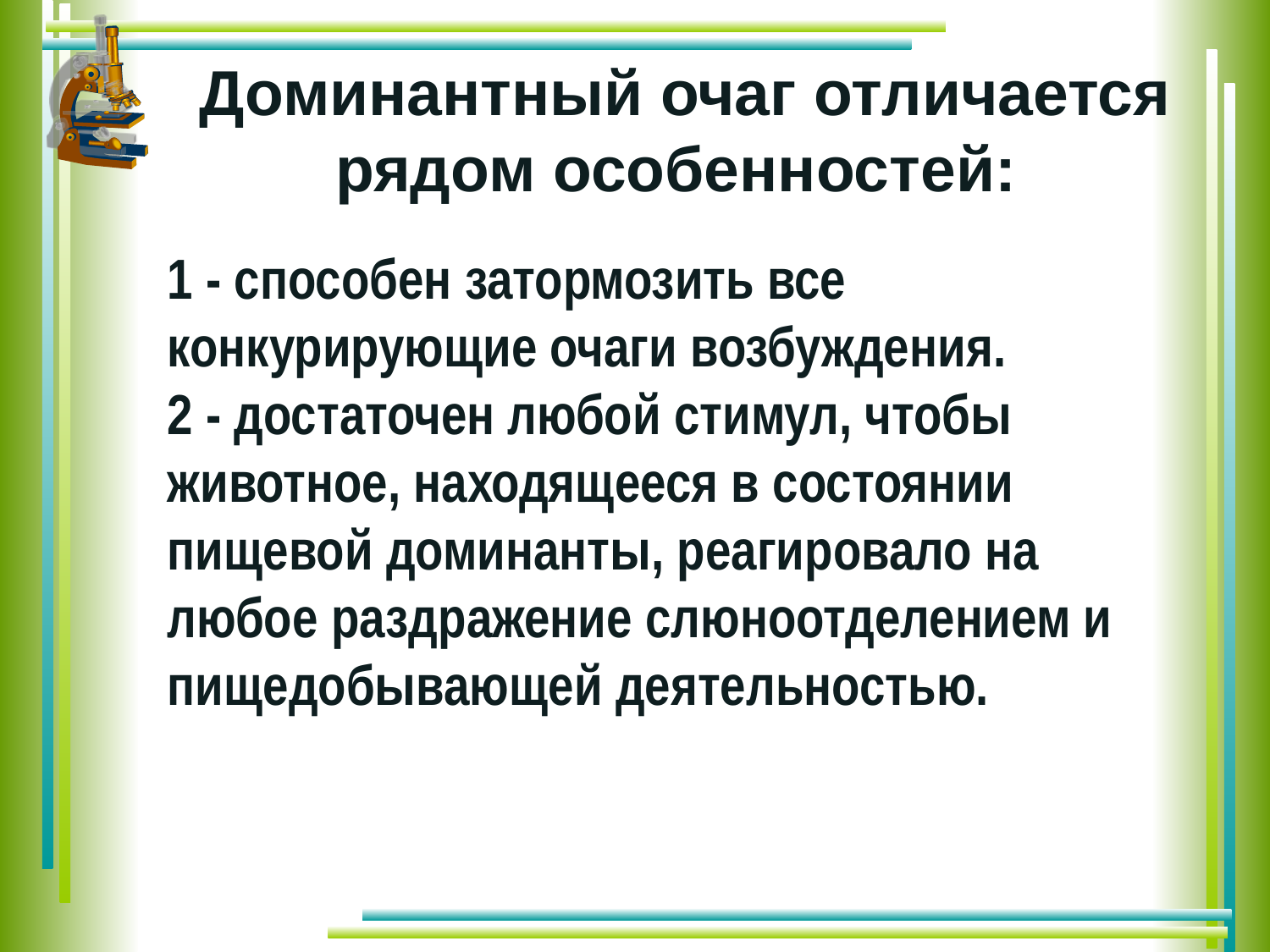

Доминантный очаг отличается рядом особенностей:

1 - способен затормозить все конкурирующие очаги возбуждения.
2 - достаточен любой стимул, чтобы животное, находящееся в состоянии пищевой доминанты, реагировало на любое раздражение слюноотделением и пищедобывающей деятельностью.